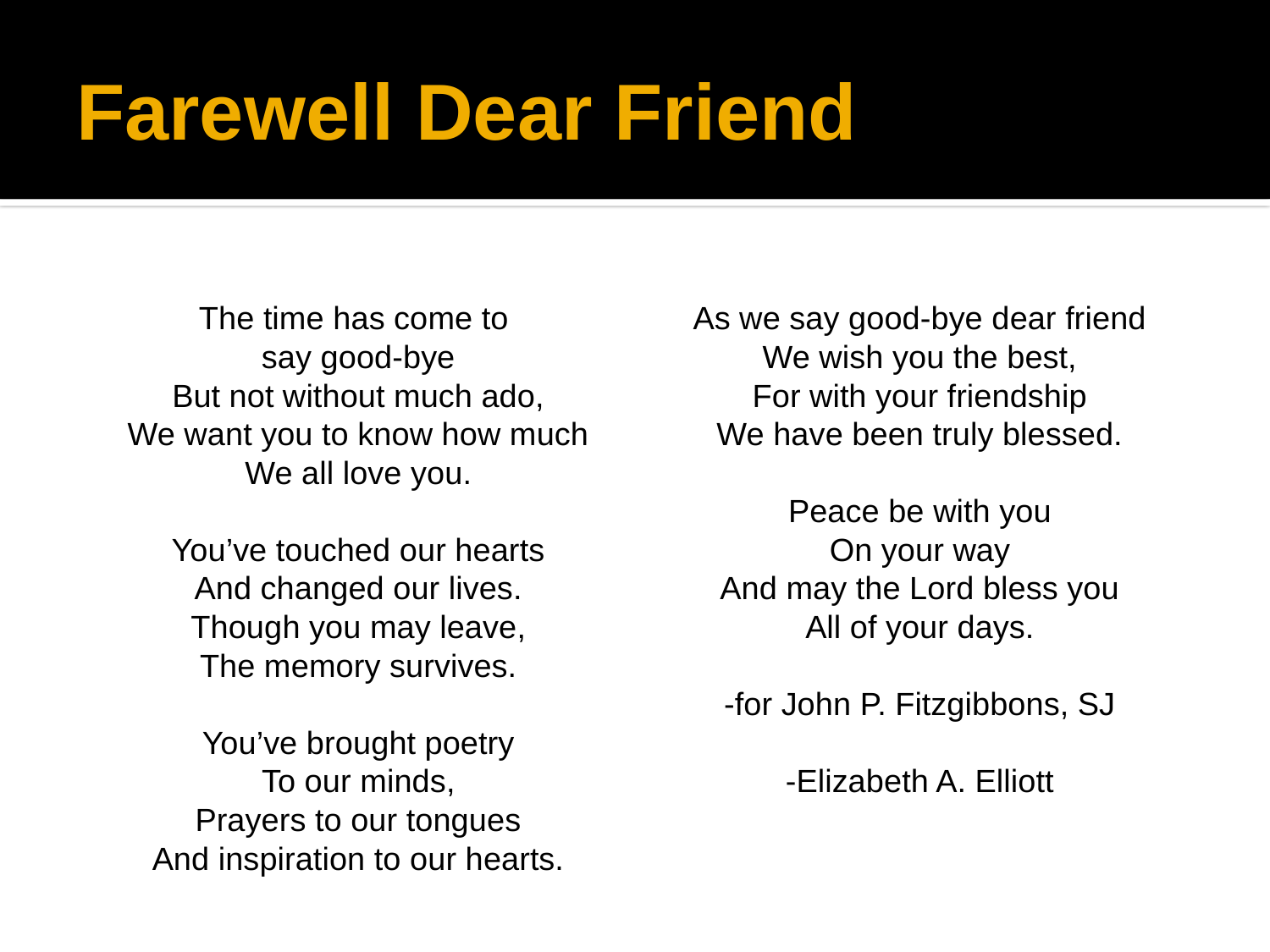

# Farewell Dear Friend

The time has come to
say good-bye
But not without much ado,
We want you to know how much
We all love you.

You’ve touched our hearts
And changed our lives.
Though you may leave,
The memory survives.

You’ve brought poetry
To our minds,
Prayers to our tongues
And inspiration to our hearts.

As we say good-bye dear friend
We wish you the best,
For with your friendship
We have been truly blessed.

Peace be with you
On your way
And may the Lord bless you
All of your days.

-for John P. Fitzgibbons, SJ

-Elizabeth A. Elliott